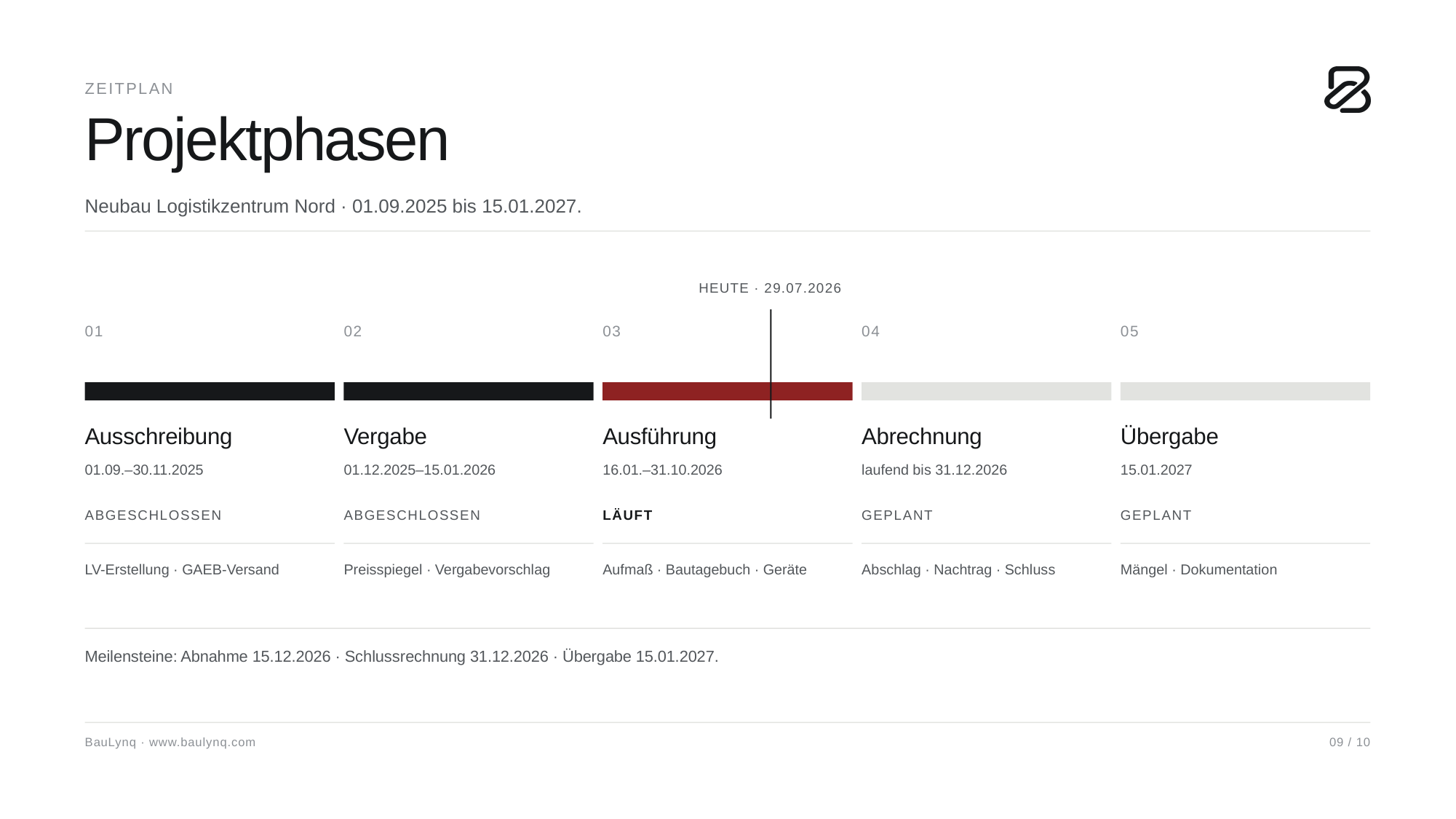

ZEITPLAN
Projektphasen
Neubau Logistikzentrum Nord · 01.09.2025 bis 15.01.2027.
HEUTE · 29.07.2026

01
02
03
04
05

Ausschreibung
Vergabe
Ausführung
Abrechnung
Übergabe
01.09.–30.11.2025
01.12.2025–15.01.2026
16.01.–31.10.2026
laufend bis 31.12.2026
15.01.2027
ABGESCHLOSSEN
ABGESCHLOSSEN
LÄUFT
GEPLANT
GEPLANT

LV-Erstellung · GAEB-Versand
Preisspiegel · Vergabevorschlag
Aufmaß · Bautagebuch · Geräte
Abschlag · Nachtrag · Schluss
Mängel · Dokumentation

Meilensteine: Abnahme 15.12.2026 · Schlussrechnung 31.12.2026 · Übergabe 15.01.2027.
09 / 10